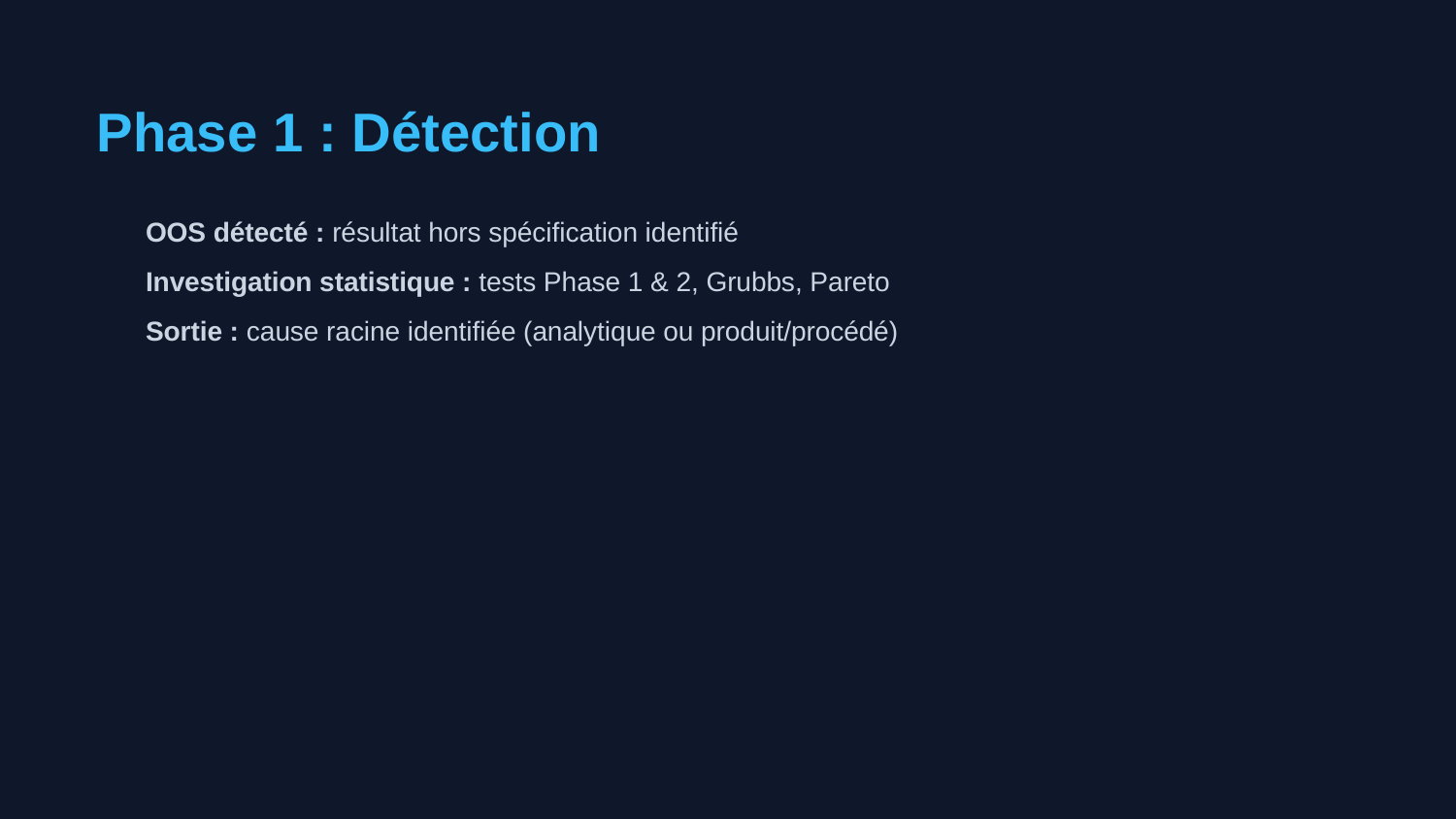

Phase 1 : Détection
OOS détecté : résultat hors spécification identifié
Investigation statistique : tests Phase 1 & 2, Grubbs, Pareto
Sortie : cause racine identifiée (analytique ou produit/procédé)